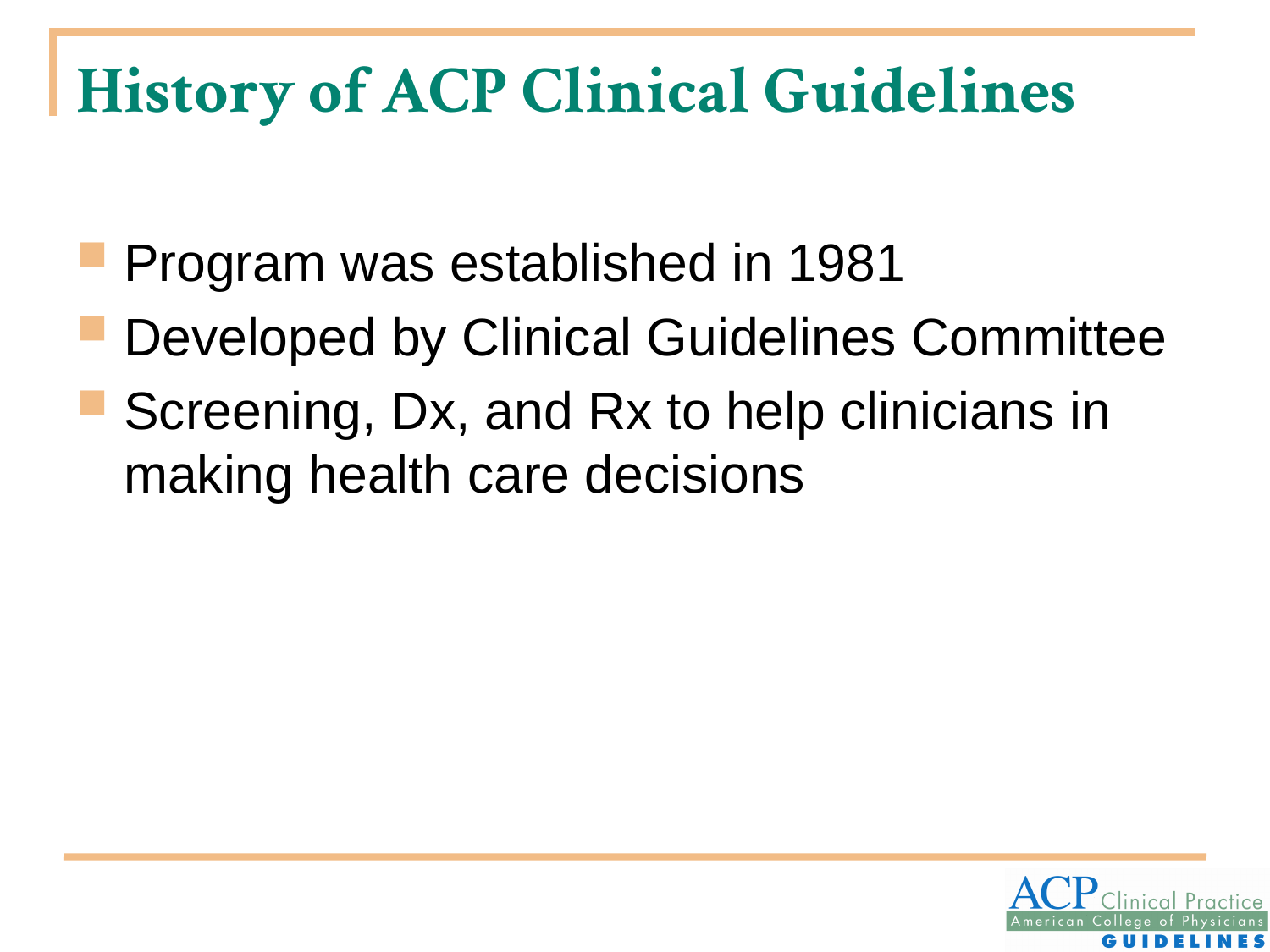

# History of ACP Clinical Guidelines
Program was established in 1981
Developed by Clinical Guidelines Committee
Screening, Dx, and Rx to help clinicians in making health care decisions